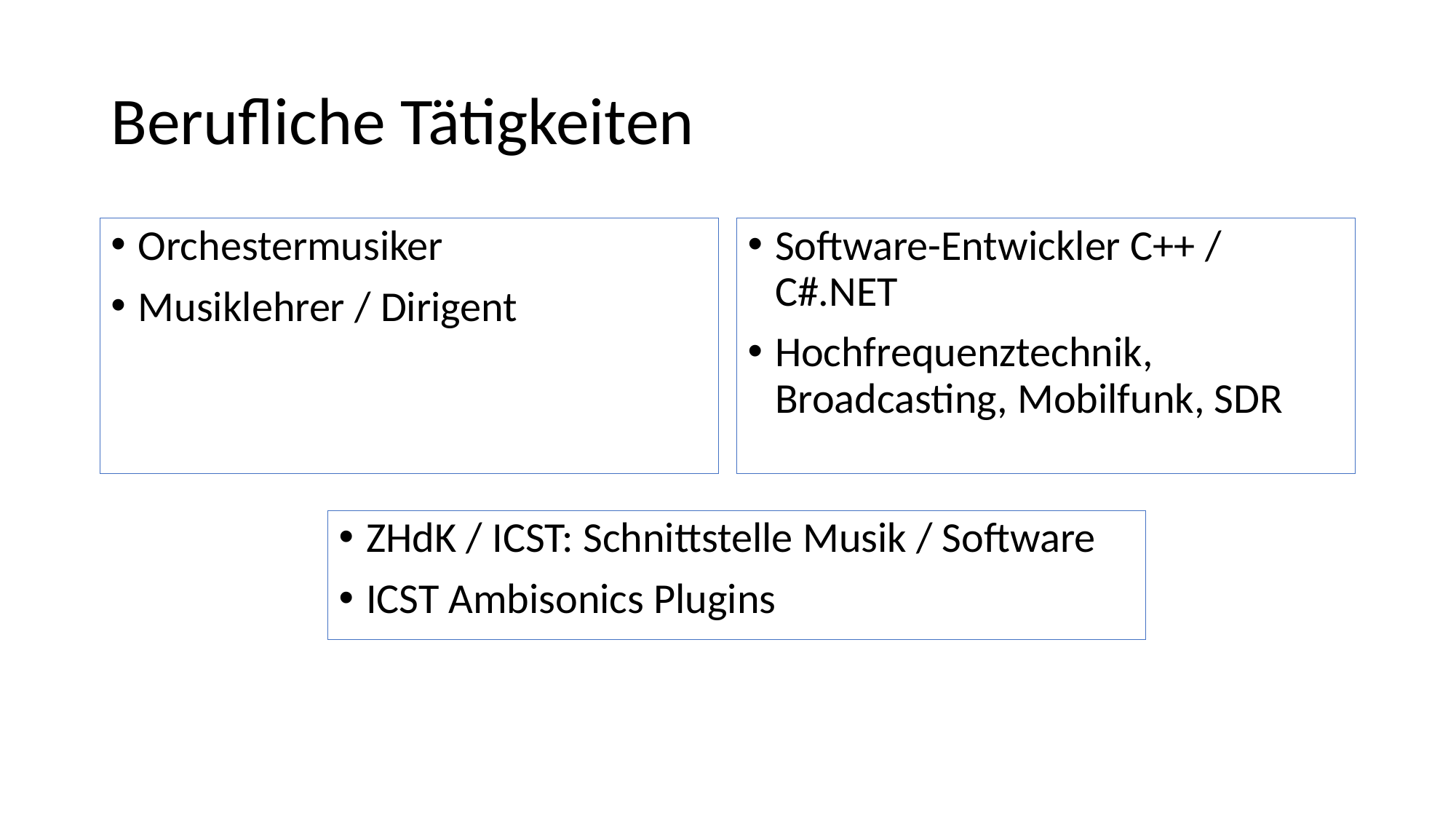

# Berufliche Tätigkeiten
Orchestermusiker
Musiklehrer / Dirigent
Software-Entwickler C++ / C#.NET
Hochfrequenztechnik, Broadcasting, Mobilfunk, SDR
ZHdK / ICST: Schnittstelle Musik / Software
ICST Ambisonics Plugins